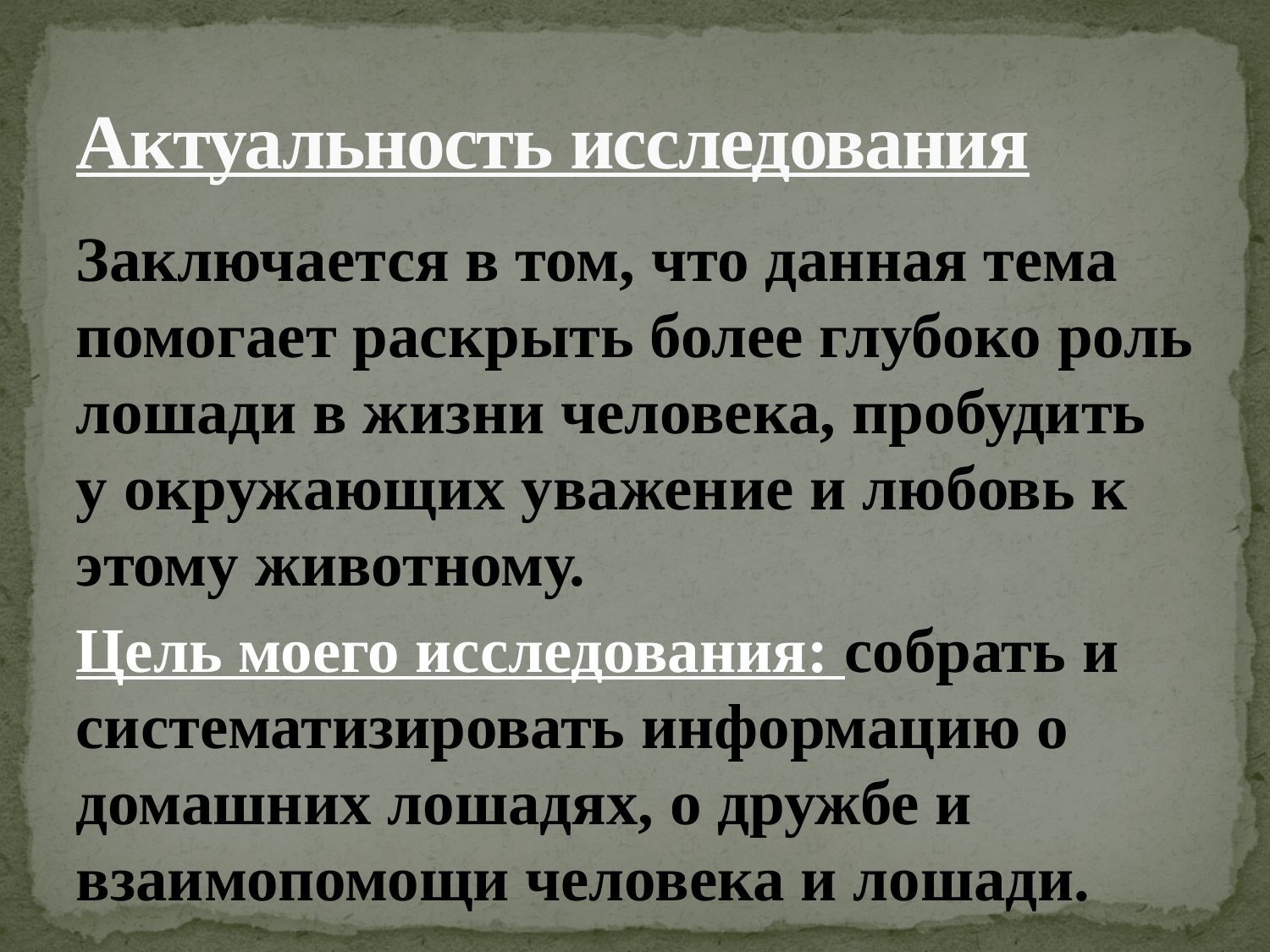

# Актуальность исследования
Заключается в том, что данная тема помогает раскрыть более глубоко роль лошади в жизни человека, пробудить у окружающих уважение и любовь к этому животному.
Цель моего исследования: собрать и систематизировать информацию о домашних лошадях, о дружбе и взаимопомощи человека и лошади.